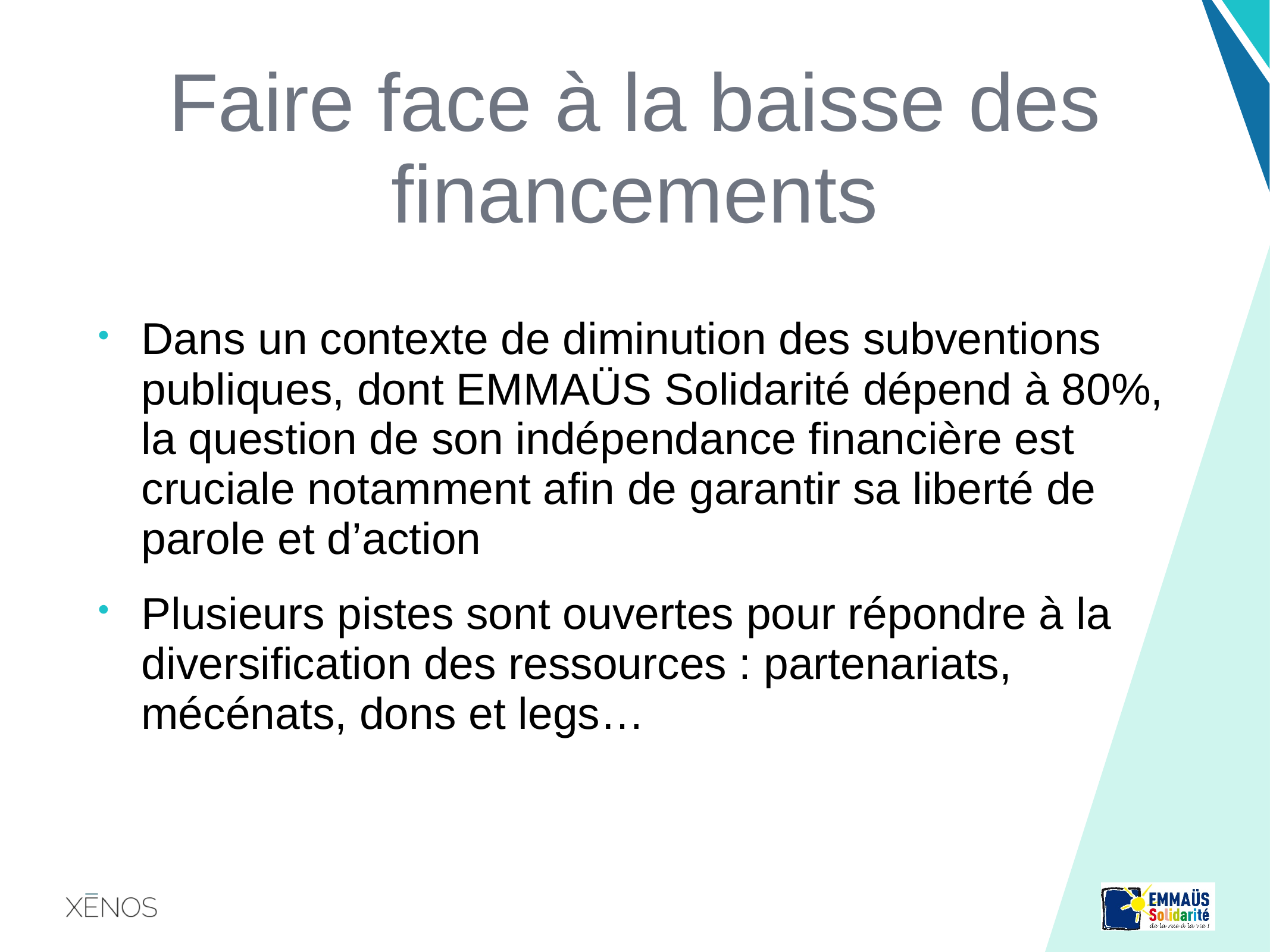

# Faire face à la baisse des financements

Dans un contexte de diminution des subventions publiques, dont EMMAÜS Solidarité dépend à 80%, la question de son indépendance financière est cruciale notamment afin de garantir sa liberté de parole et d’action
Plusieurs pistes sont ouvertes pour répondre à la diversification des ressources : partenariats, mécénats, dons et legs…